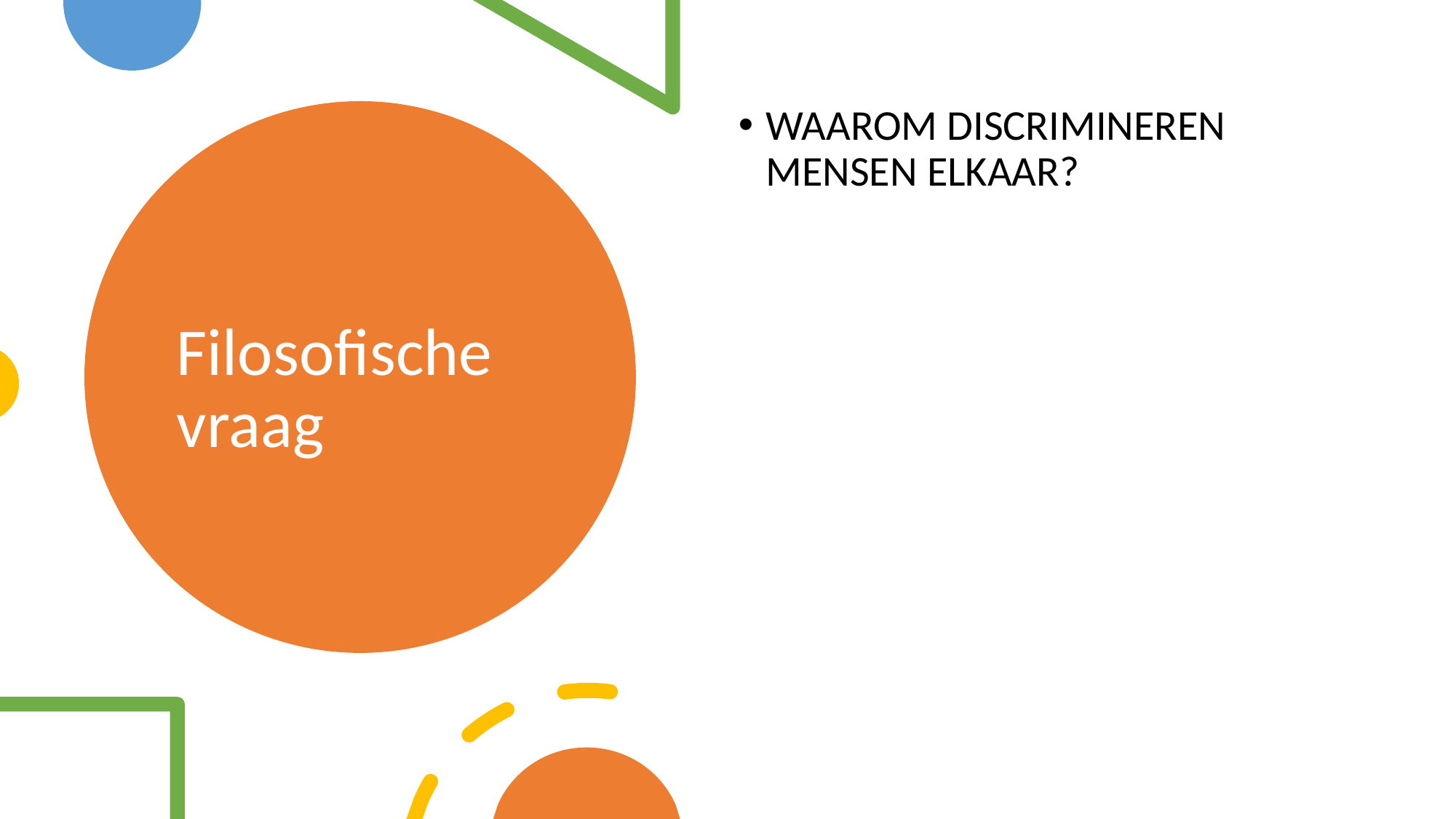

WAAROM DISCRIMINEREN MENSEN ELKAAR?

# Filosofische vraag